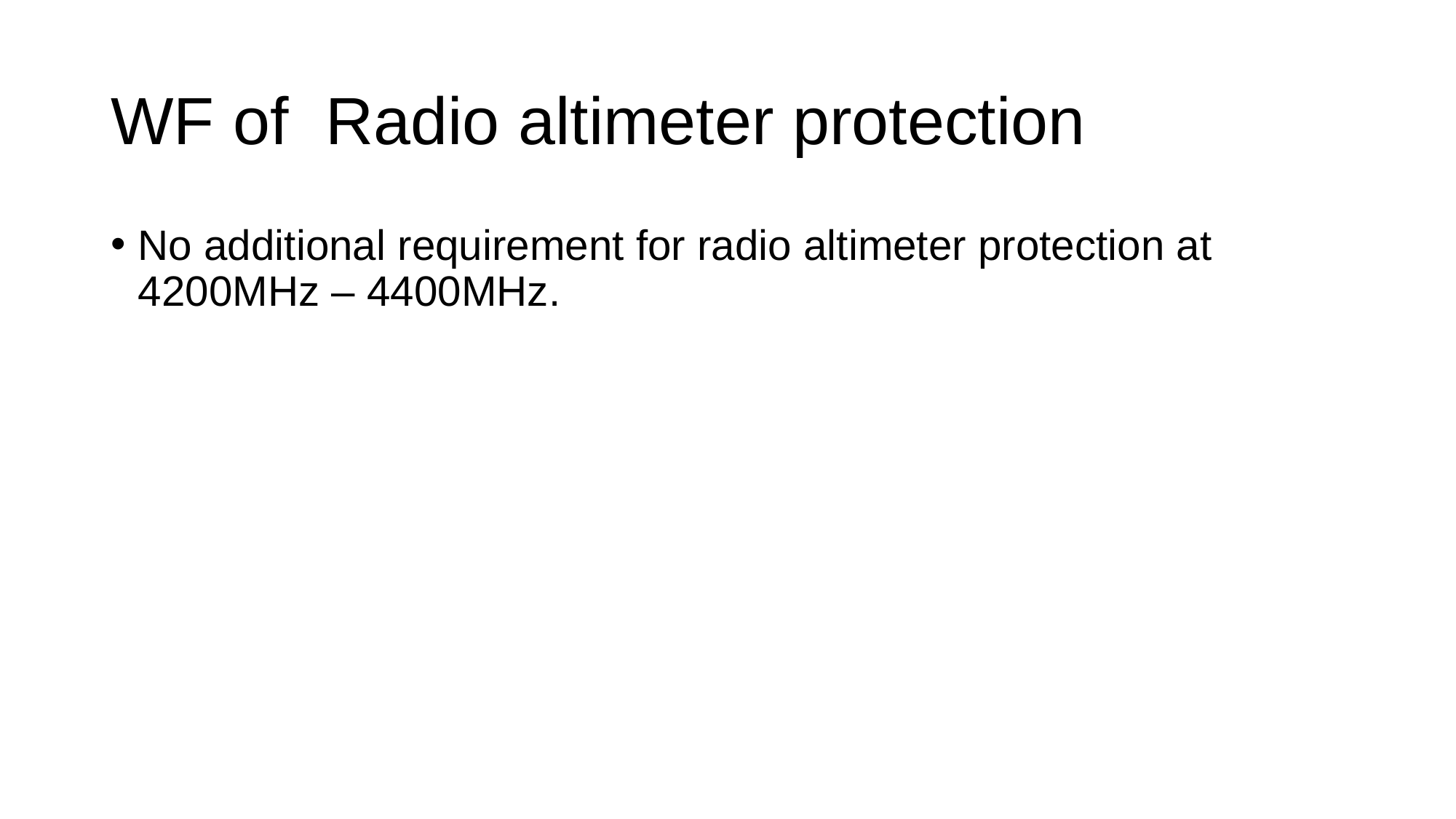

# WF of  Radio altimeter protection
No additional requirement for radio altimeter protection at 4200MHz – 4400MHz.